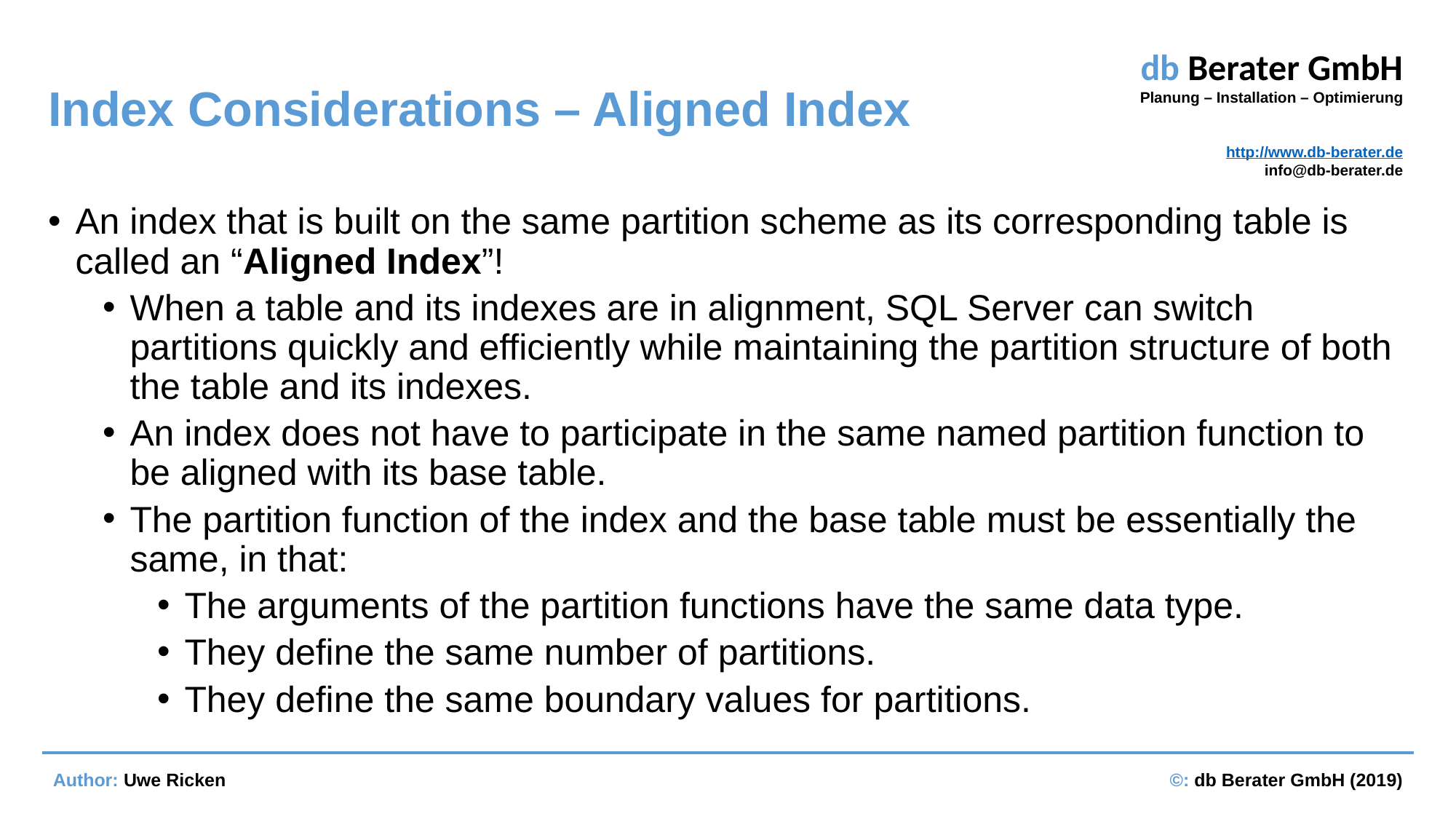

# Index Considerations – Aligned Index
An index that is built on the same partition scheme as its corresponding table is called an “Aligned Index”!
When a table and its indexes are in alignment, SQL Server can switch partitions quickly and efficiently while maintaining the partition structure of both the table and its indexes.
An index does not have to participate in the same named partition function to be aligned with its base table.
The partition function of the index and the base table must be essentially the same, in that:
The arguments of the partition functions have the same data type.
They define the same number of partitions.
They define the same boundary values for partitions.